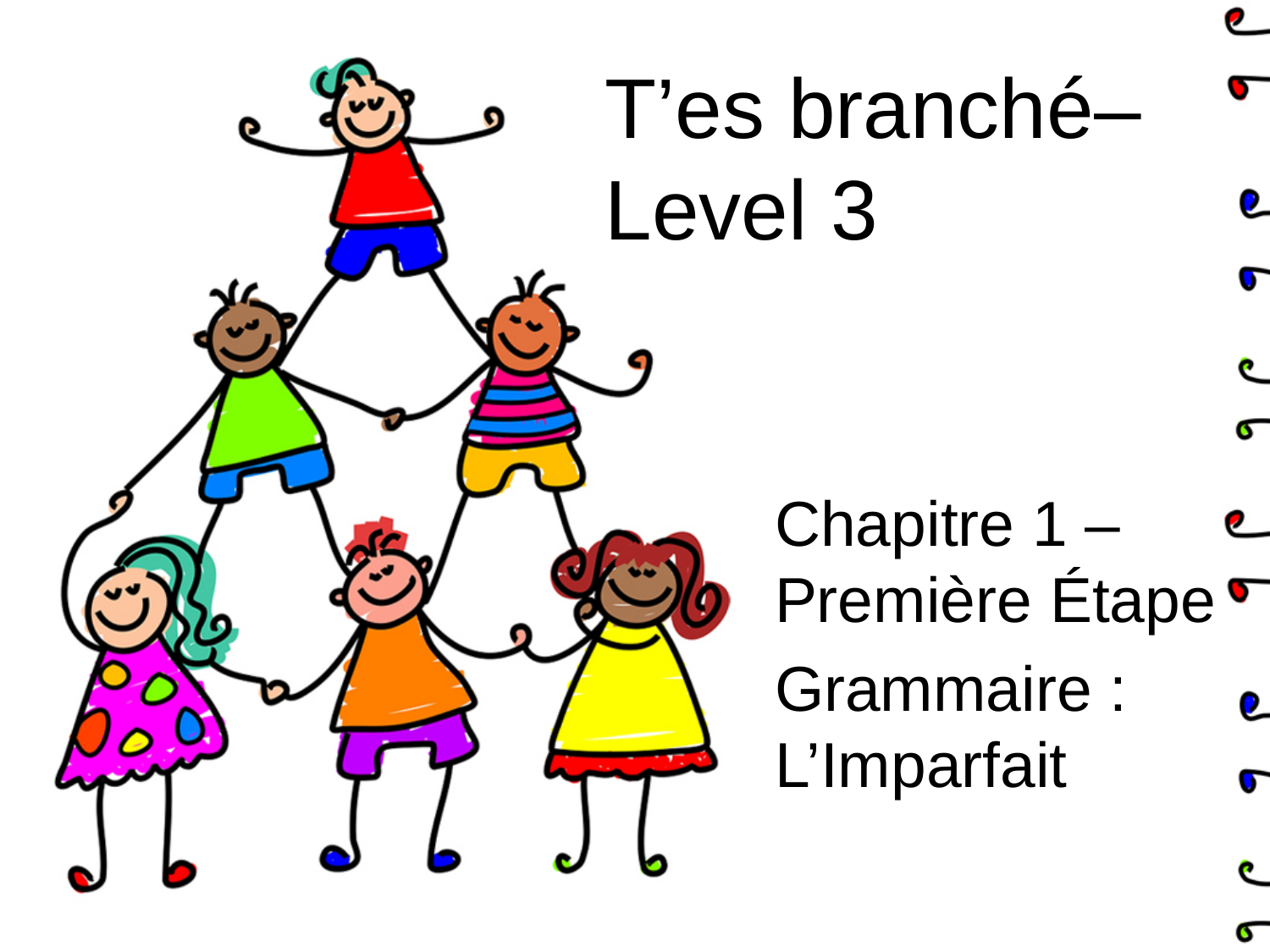

# T’es branché– Level 3
Chapitre 1 – Première Étape
Grammaire : L’Imparfait